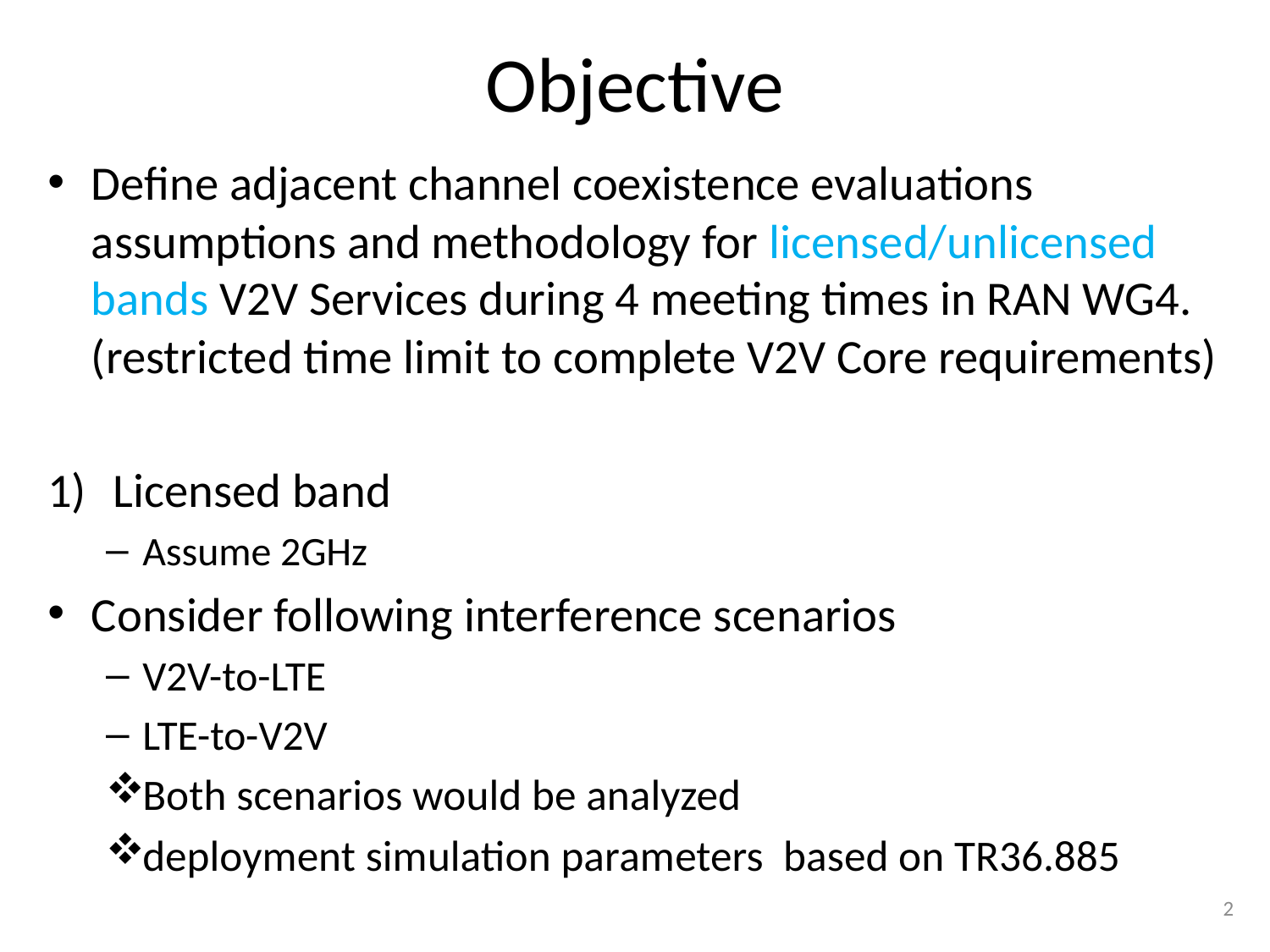

# Objective
Define adjacent channel coexistence evaluations assumptions and methodology for licensed/unlicensed bands V2V Services during 4 meeting times in RAN WG4. (restricted time limit to complete V2V Core requirements)

Licensed band
Assume 2GHz
Consider following interference scenarios
V2V-to-LTE
LTE-to-V2V
Both scenarios would be analyzed
deployment simulation parameters  based on TR36.885

2